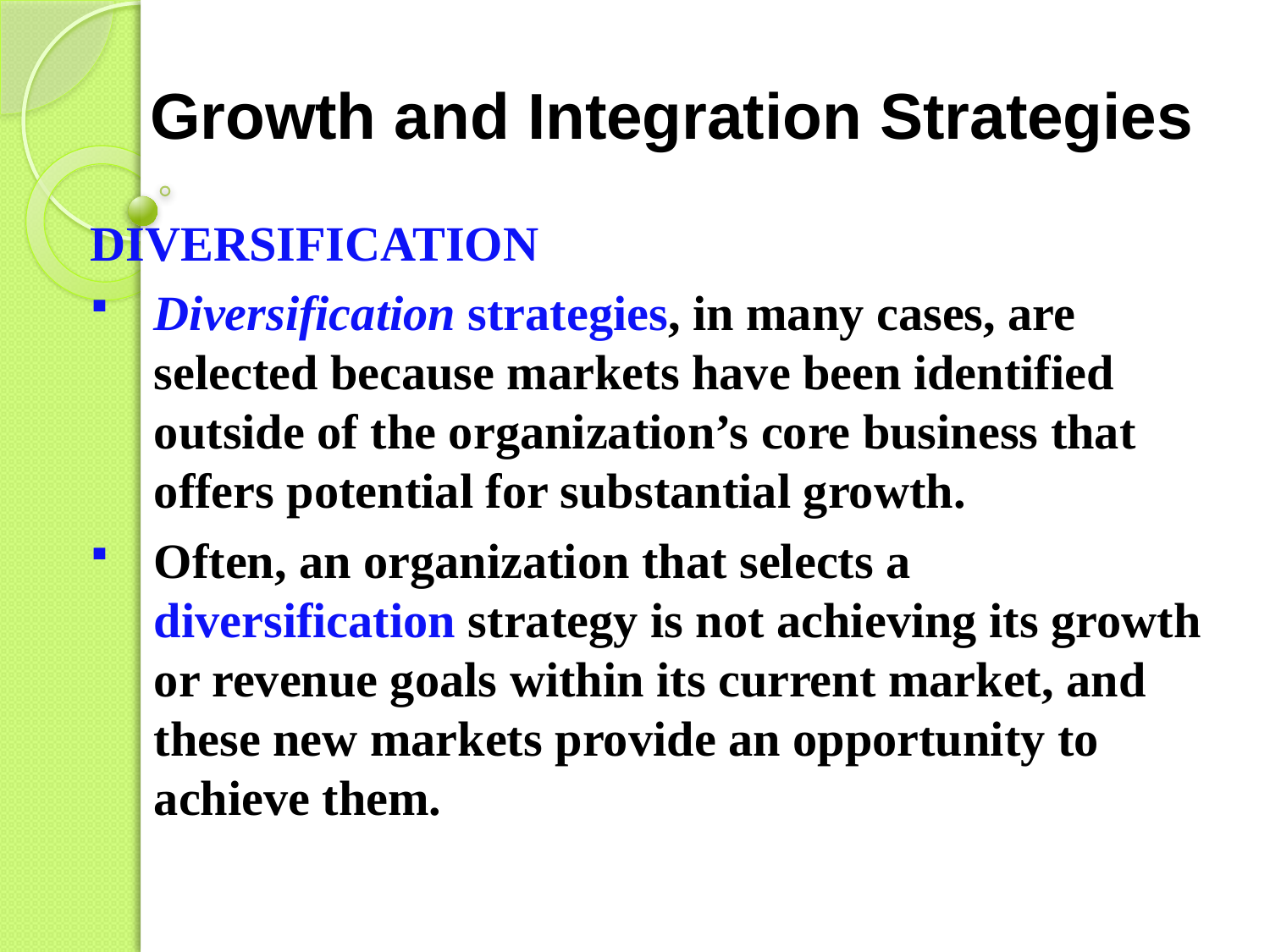

# Growth and Integration Strategies
DIVERSIFICATION
Diversification strategies, in many cases, are selected because markets have been identified outside of the organization’s core business that offers potential for substantial growth.
Often, an organization that selects a diversification strategy is not achieving its growth or revenue goals within its current market, and these new markets provide an opportunity to achieve them.